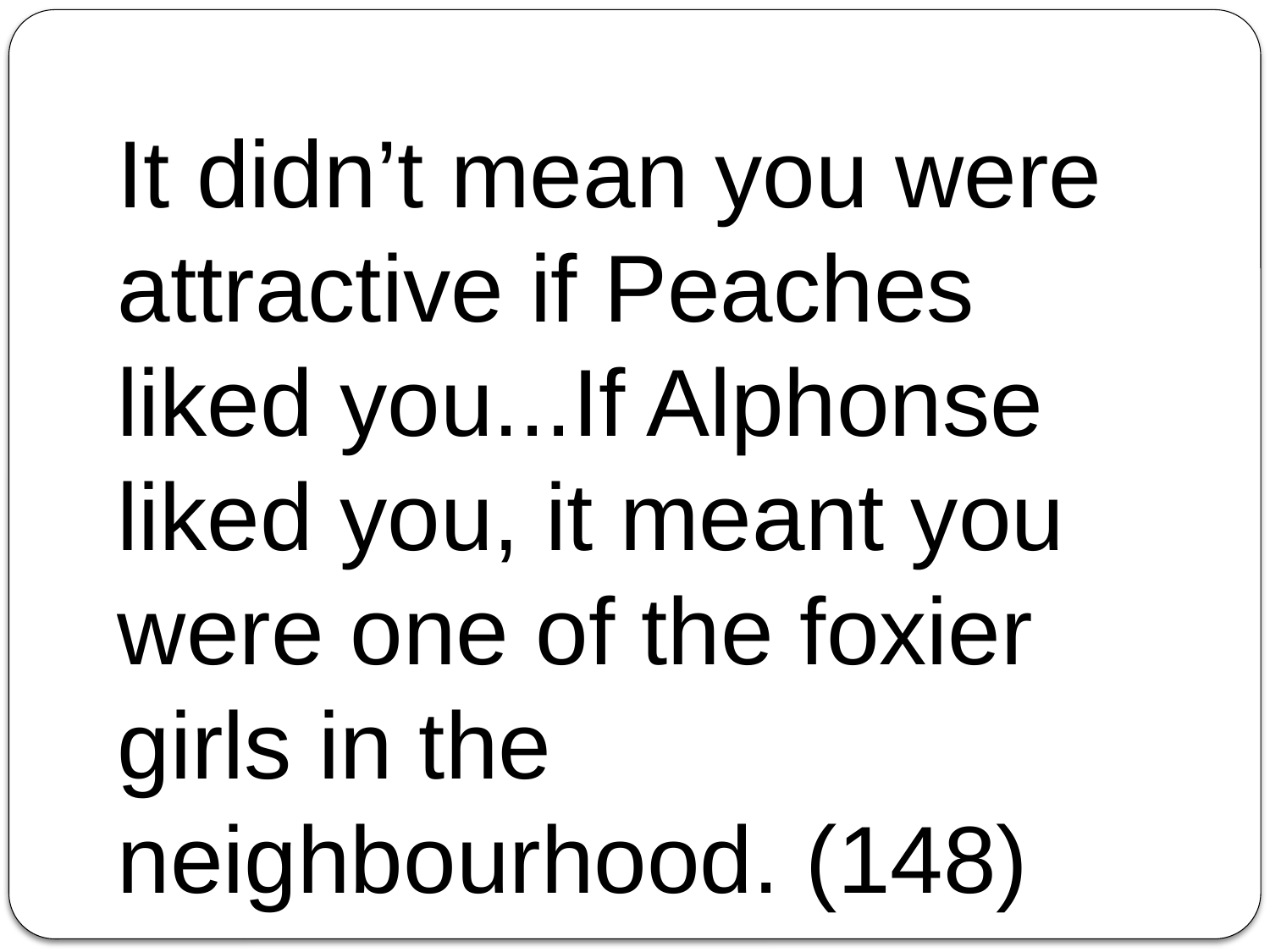

It didn’t mean you were attractive if Peaches liked you...If Alphonse liked you, it meant you were one of the foxier girls in the neighbourhood. (148)